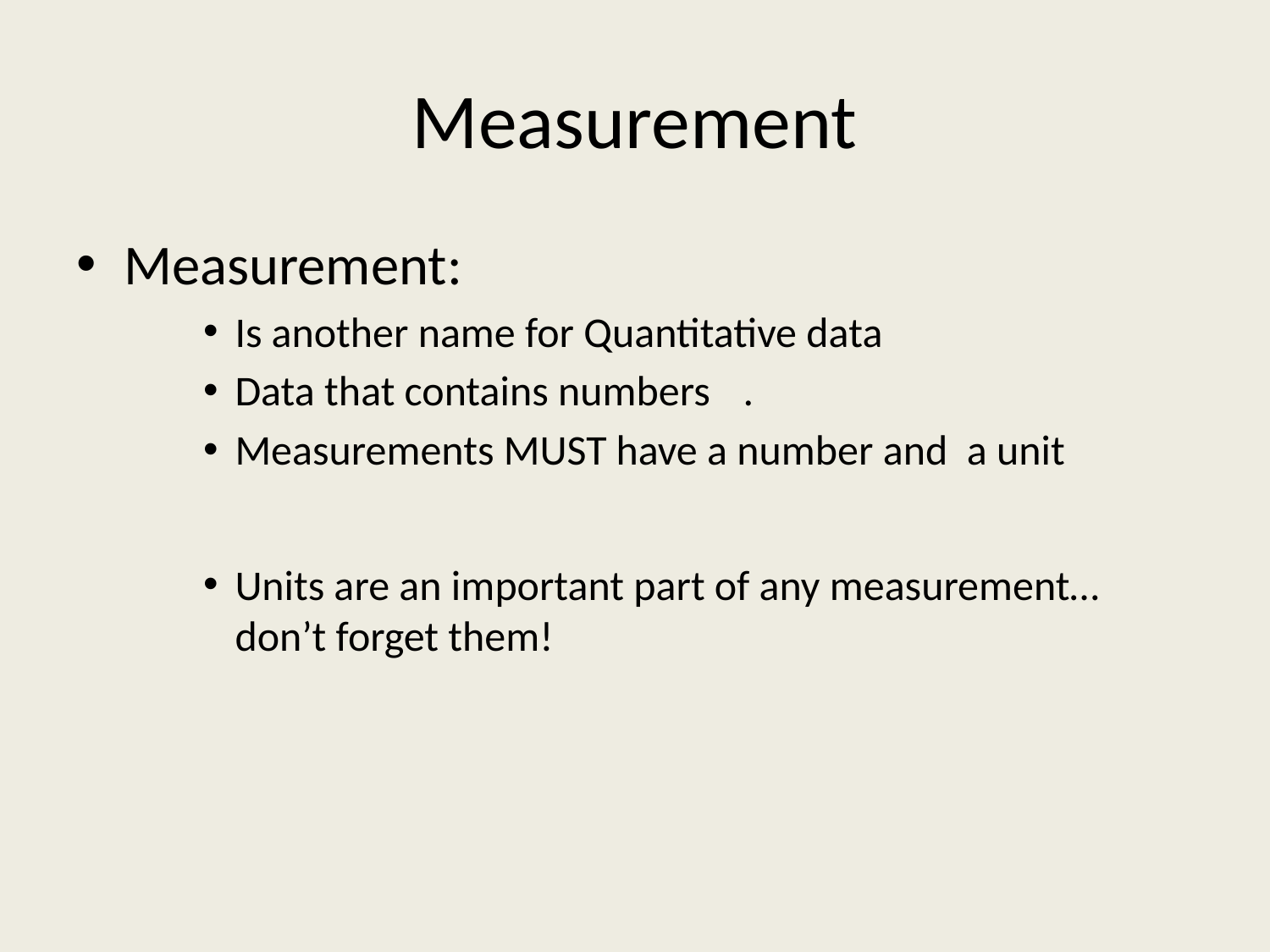

# Measurement
Measurement:
Is another name for Quantitative data
Data that contains numbers	.
Measurements MUST have a number and  a unit

Units are an important part of any measurement… don’t forget them!